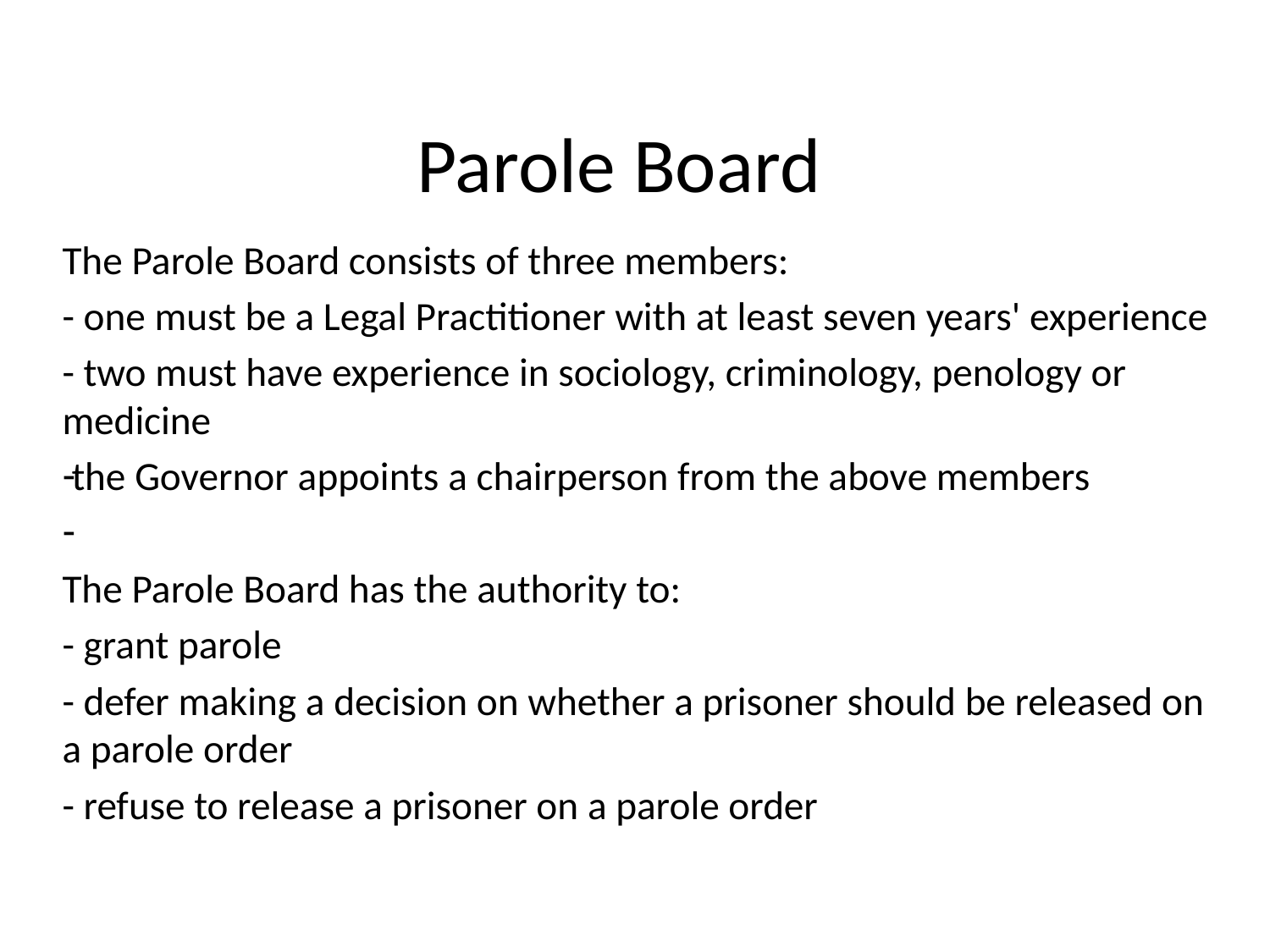

# Parole Board
The Parole Board consists of three members:
- one must be a Legal Practitioner with at least seven years' experience
- two must have experience in sociology, criminology, penology or medicine
the Governor appoints a chairperson from the above members

The Parole Board has the authority to:
- grant parole
- defer making a decision on whether a prisoner should be released on a parole order
- refuse to release a prisoner on a parole order